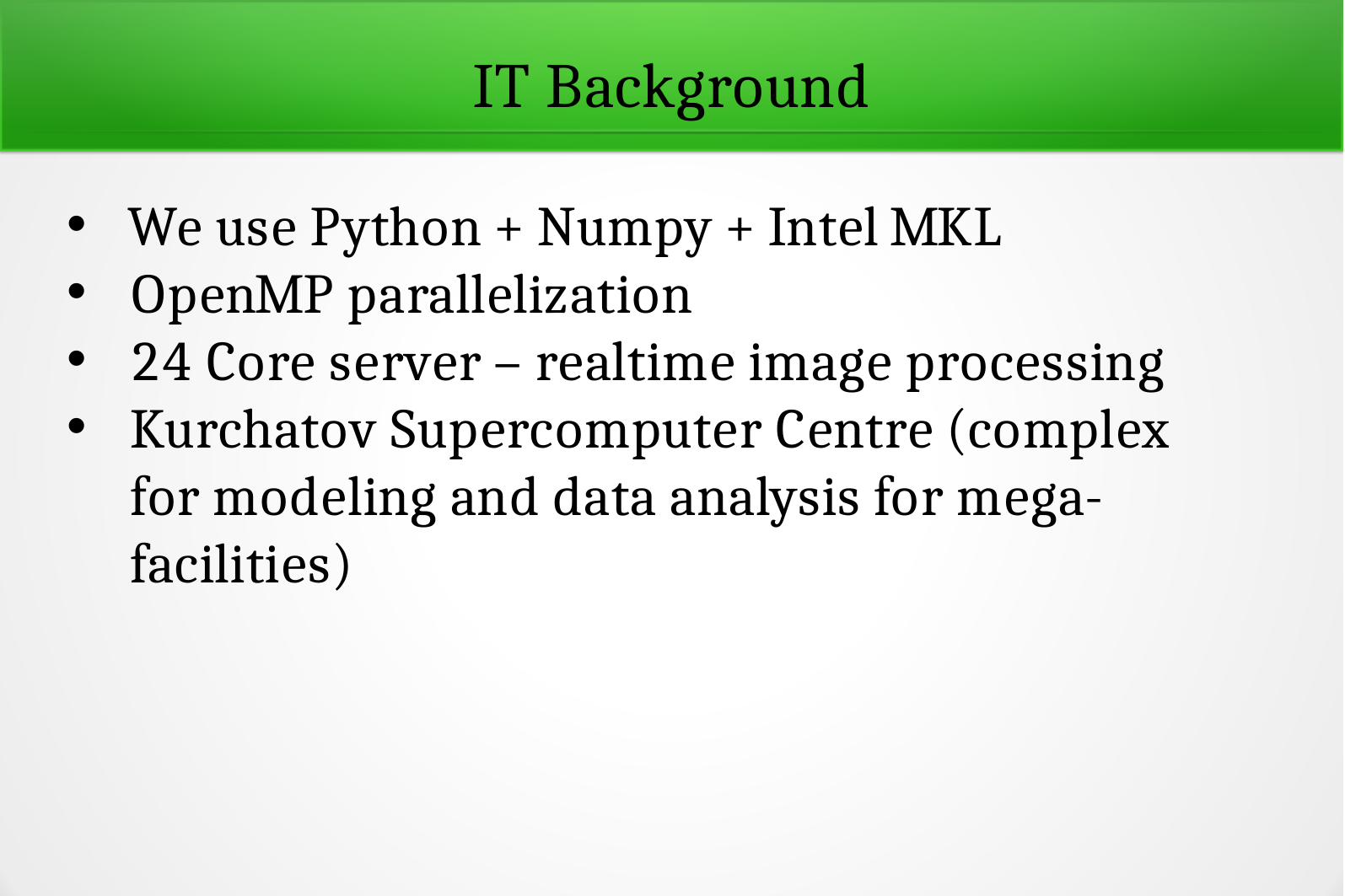

IT Background
 We use Python + Numpy + Intel MKL
OpenMP parallelization
24 Core server – realtime image processing
Kurchatov Supercomputer Centre (complex for modeling and data analysis for mega-facilities)